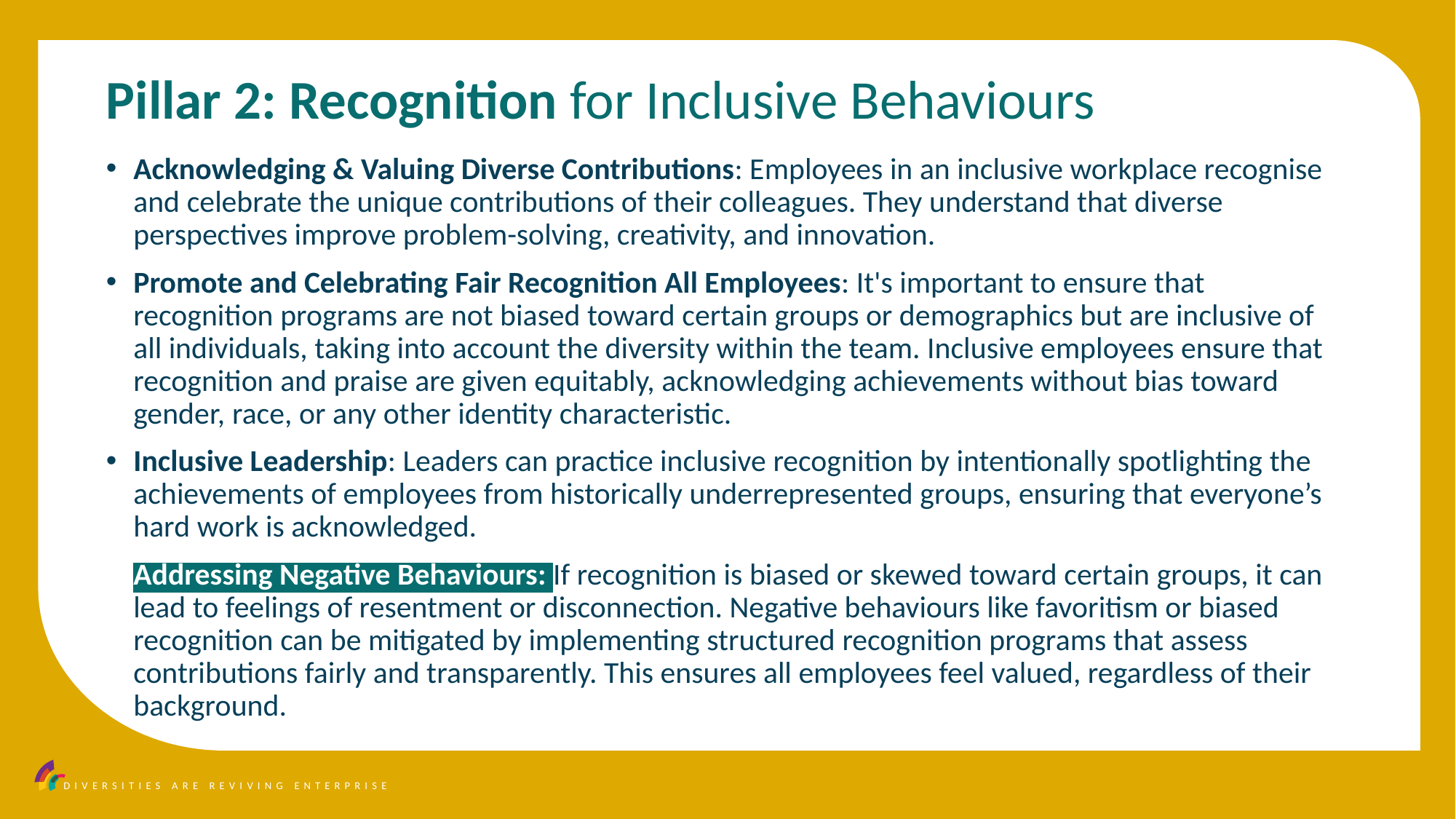

Pillar 2: Recognition for Inclusive Behaviours
Acknowledging & Valuing Diverse Contributions: Employees in an inclusive workplace recognise and celebrate the unique contributions of their colleagues. They understand that diverse perspectives improve problem-solving, creativity, and innovation.
Promote and Celebrating Fair Recognition All Employees: It's important to ensure that recognition programs are not biased toward certain groups or demographics but are inclusive of all individuals, taking into account the diversity within the team. Inclusive employees ensure that recognition and praise are given equitably, acknowledging achievements without bias toward gender, race, or any other identity characteristic.
Inclusive Leadership: Leaders can practice inclusive recognition by intentionally spotlighting the achievements of employees from historically underrepresented groups, ensuring that everyone’s hard work is acknowledged.
Addressing Negative Behaviours: If recognition is biased or skewed toward certain groups, it can lead to feelings of resentment or disconnection. Negative behaviours like favoritism or biased recognition can be mitigated by implementing structured recognition programs that assess contributions fairly and transparently. This ensures all employees feel valued, regardless of their background.